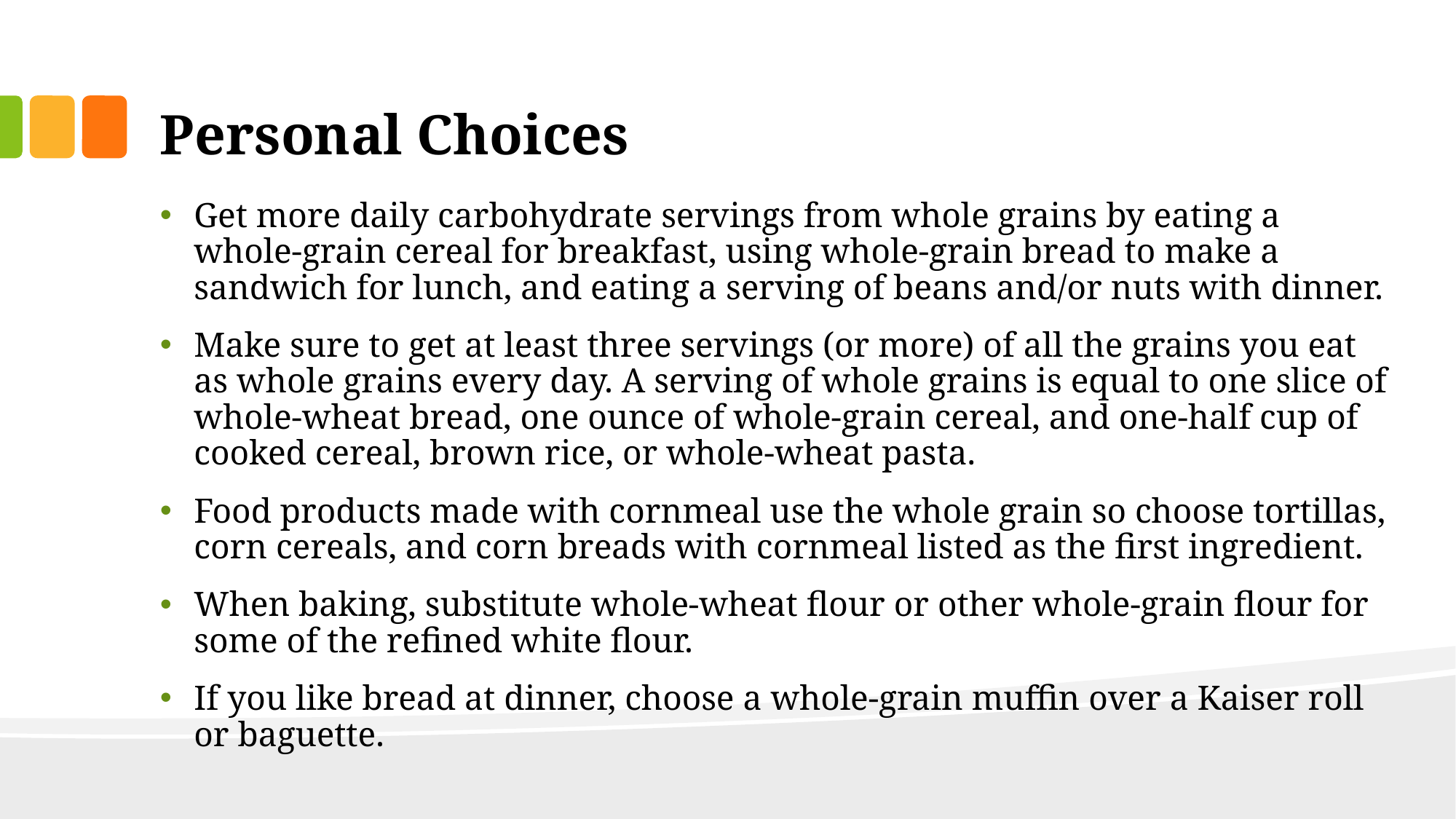

# Personal Choices
Get more daily carbohydrate servings from whole grains by eating a whole-grain cereal for breakfast, using whole-grain bread to make a sandwich for lunch, and eating a serving of beans and/or nuts with dinner.
Make sure to get at least three servings (or more) of all the grains you eat as whole grains every day. A serving of whole grains is equal to one slice of whole-wheat bread, one ounce of whole-grain cereal, and one-half cup of cooked cereal, brown rice, or whole-wheat pasta.
Food products made with cornmeal use the whole grain so choose tortillas, corn cereals, and corn breads with cornmeal listed as the first ingredient.
When baking, substitute whole-wheat flour or other whole-grain flour for some of the refined white flour.
If you like bread at dinner, choose a whole-grain muffin over a Kaiser roll or baguette.